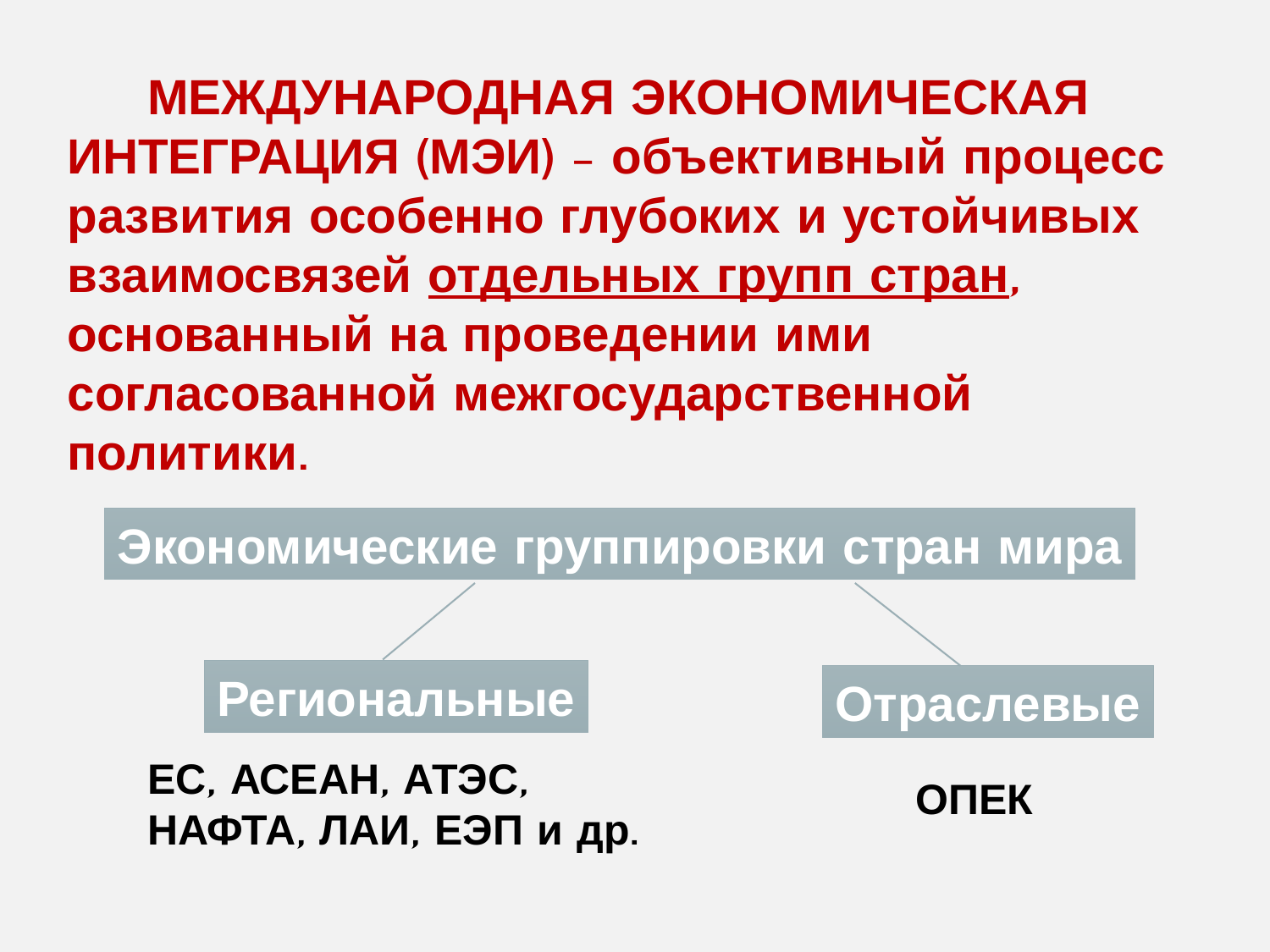

МЕЖДУНАРОДНАЯ ЭКОНОМИЧЕСКАЯ
ИНТЕГРАЦИЯ (МЭИ) – объективный процесс
развития особенно глубоких и устойчивых взаимосвязей отдельных групп стран,
основанный на проведении ими
согласованной межгосударственной политики.
Экономические группировки стран мира
Региональные
Отраслевые
ЕС, АСЕАН, АТЭС, НАФТА, ЛАИ, ЕЭП и др.
ОПЕК